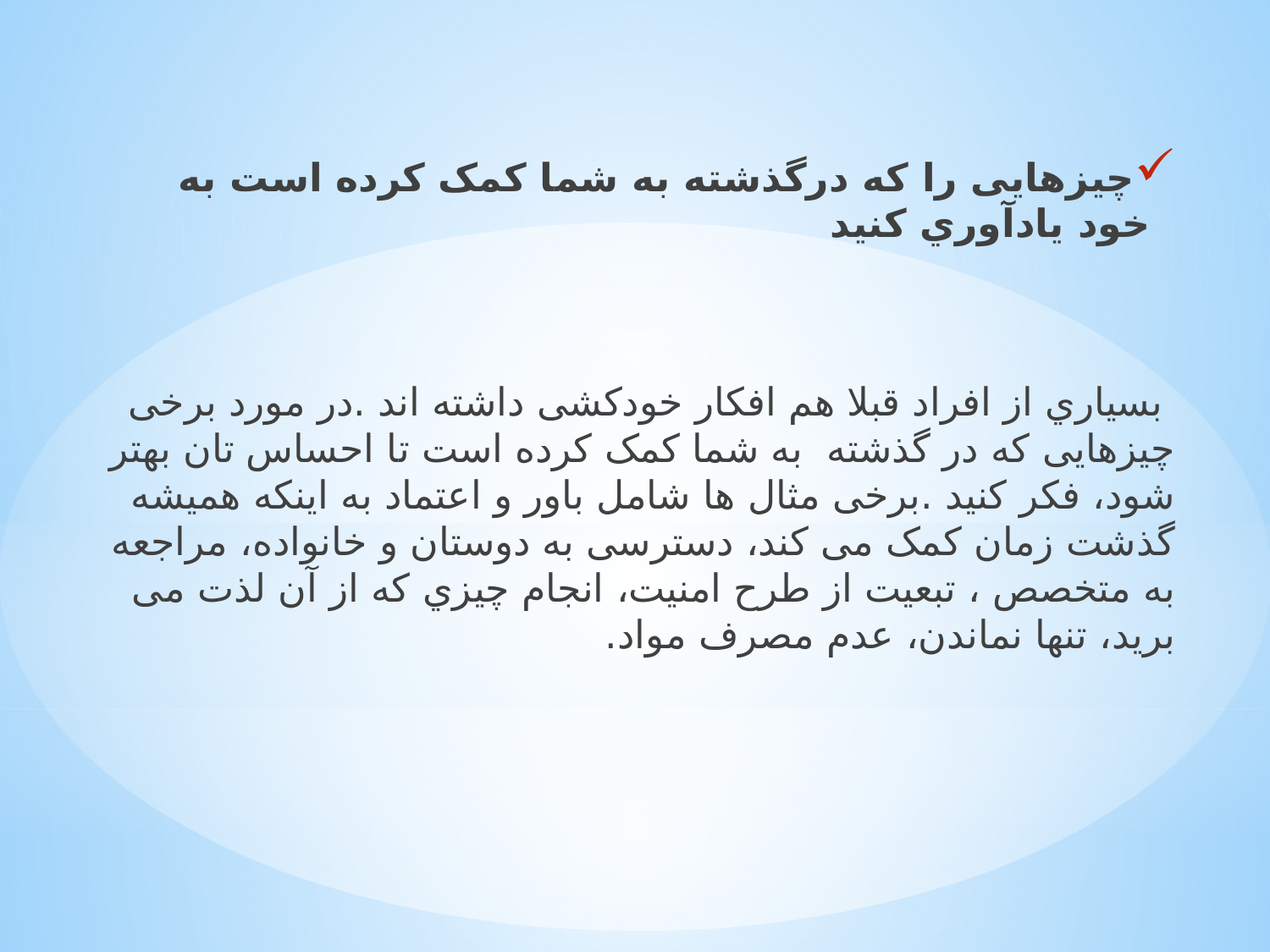

ﭼﯿﺰﻫﺎﯾﯽ را ﮐﻪ درﮔﺬﺷﺘﻪ ﺑﻪ ﺷﻤﺎ ﮐﻤﮏ ﮐﺮده اﺳﺖ ﺑﻪ ﺧﻮد ﯾﺎدآوري ﮐﻨﯿﺪ

 ﺑﺴﯿﺎري از اﻓﺮاد ﻗﺒﻼ ﻫﻢ اﻓﮑﺎر ﺧﻮدﮐﺸﯽ داﺷﺘﻪ اﻧﺪ .در ﻣﻮرد ﺑﺮﺧﯽ ﭼﯿﺰﻫﺎﯾﯽ ﮐﻪ در ﮔﺬﺷﺘﻪ  ﺑﻪ ﺷﻤﺎ ﮐﻤﮏ ﮐﺮده اﺳﺖ ﺗﺎ اﺣﺴﺎس ﺗﺎن ﺑﻬﺘﺮ ﺷﻮد، ﻓﮑﺮ ﮐﻨﯿﺪ .ﺑﺮﺧﯽ ﻣﺜﺎل ﻫﺎ ﺷﺎﻣﻞ ﺑﺎور و اﻋﺘﻤﺎد ﺑﻪ اﯾﻨﮑﻪ ﻫﻤﯿﺸﻪ ﮔﺬﺷﺖ زﻣﺎن ﮐﻤﮏ ﻣﯽ ﮐﻨﺪ، دﺳﺘﺮﺳﯽ ﺑﻪ دوﺳﺘﺎن و ﺧﺎﻧﻮاده، ﻣﺮاﺟﻌﻪ ﺑﻪ ﻣﺘﺨﺼﺺ ، ﺗﺒﻌﯿﺖ از ﻃﺮح اﻣﻨﯿﺖ، اﻧﺠﺎم ﭼﯿﺰي ﮐﻪ از آن ﻟﺬت ﻣﯽ ﺑﺮﯾﺪ، ﺗﻨﻬﺎ ﻧﻤﺎﻧﺪن، ﻋﺪم ﻣﺼﺮف ﻣﻮاد.